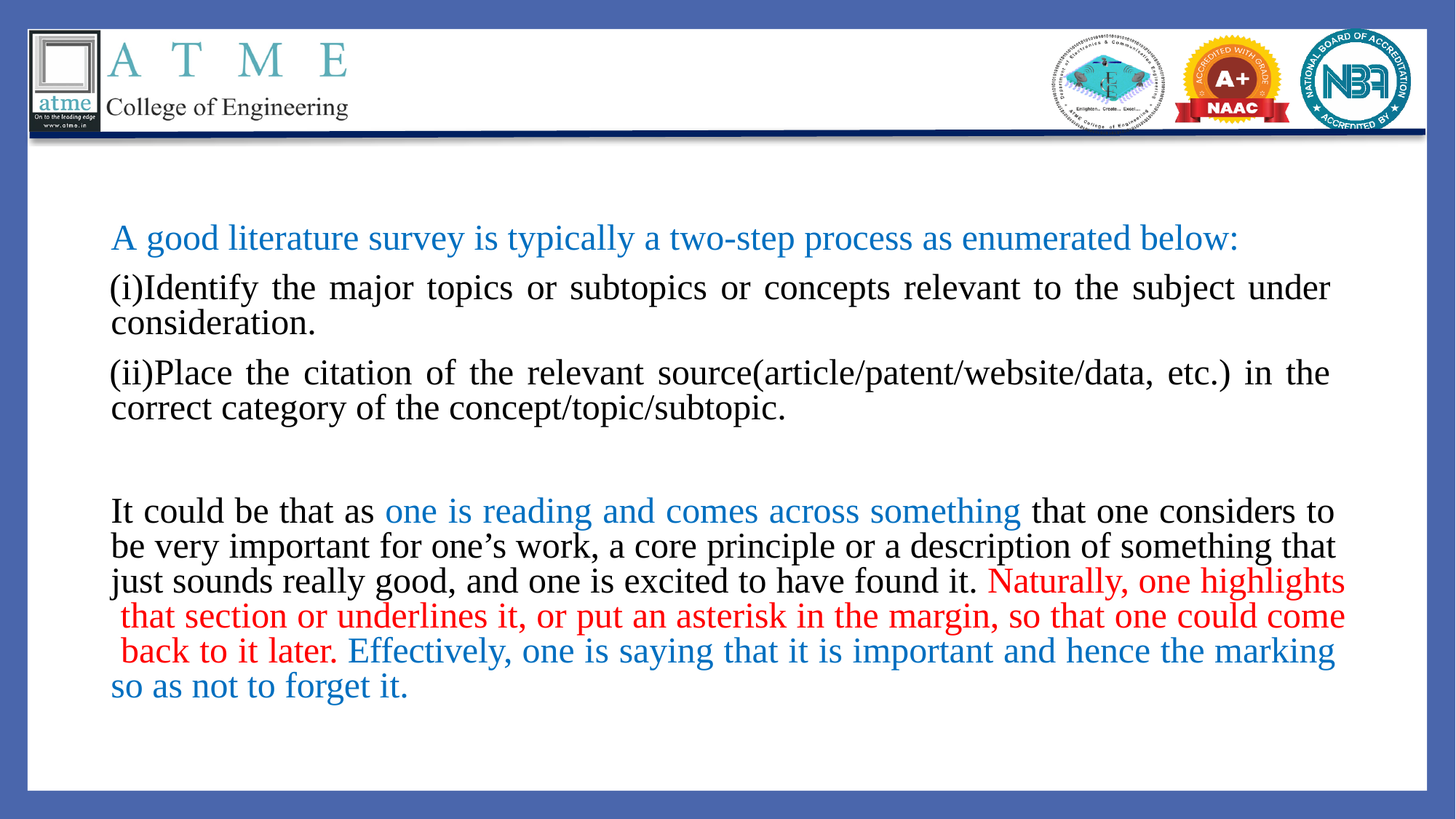

A good literature survey is typically a two-step process as enumerated below:
Identify the major topics or subtopics or concepts relevant to the subject under  consideration.
Place the citation of the relevant source(article/patent/website/data, etc.) in the  correct category of the concept/topic/subtopic.

It could be that as one is reading and comes across something that one considers to  be very important for one’s work, a core principle or a description of something that  just sounds really good, and one is excited to have found it. Naturally, one highlights  that section or underlines it, or put an asterisk in the margin, so that one could come  back to it later. Effectively, one is saying that it is important and hence the marking  so as not to forget it.